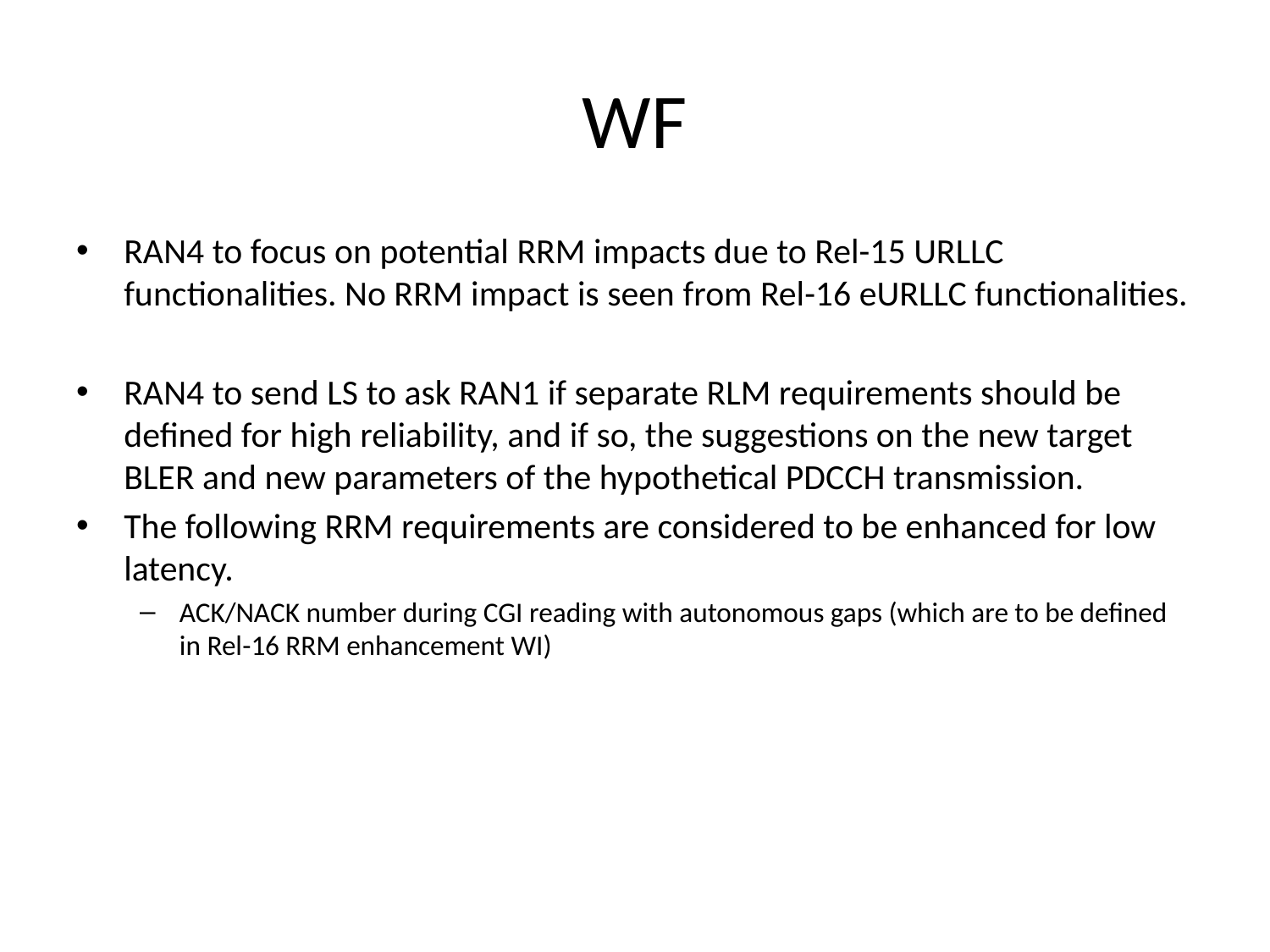

# WF
RAN4 to focus on potential RRM impacts due to Rel-15 URLLC functionalities. No RRM impact is seen from Rel-16 eURLLC functionalities.

RAN4 to send LS to ask RAN1 if separate RLM requirements should be defined for high reliability, and if so, the suggestions on the new target BLER and new parameters of the hypothetical PDCCH transmission.
The following RRM requirements are considered to be enhanced for low latency.
ACK/NACK number during CGI reading with autonomous gaps (which are to be defined in Rel-16 RRM enhancement WI)